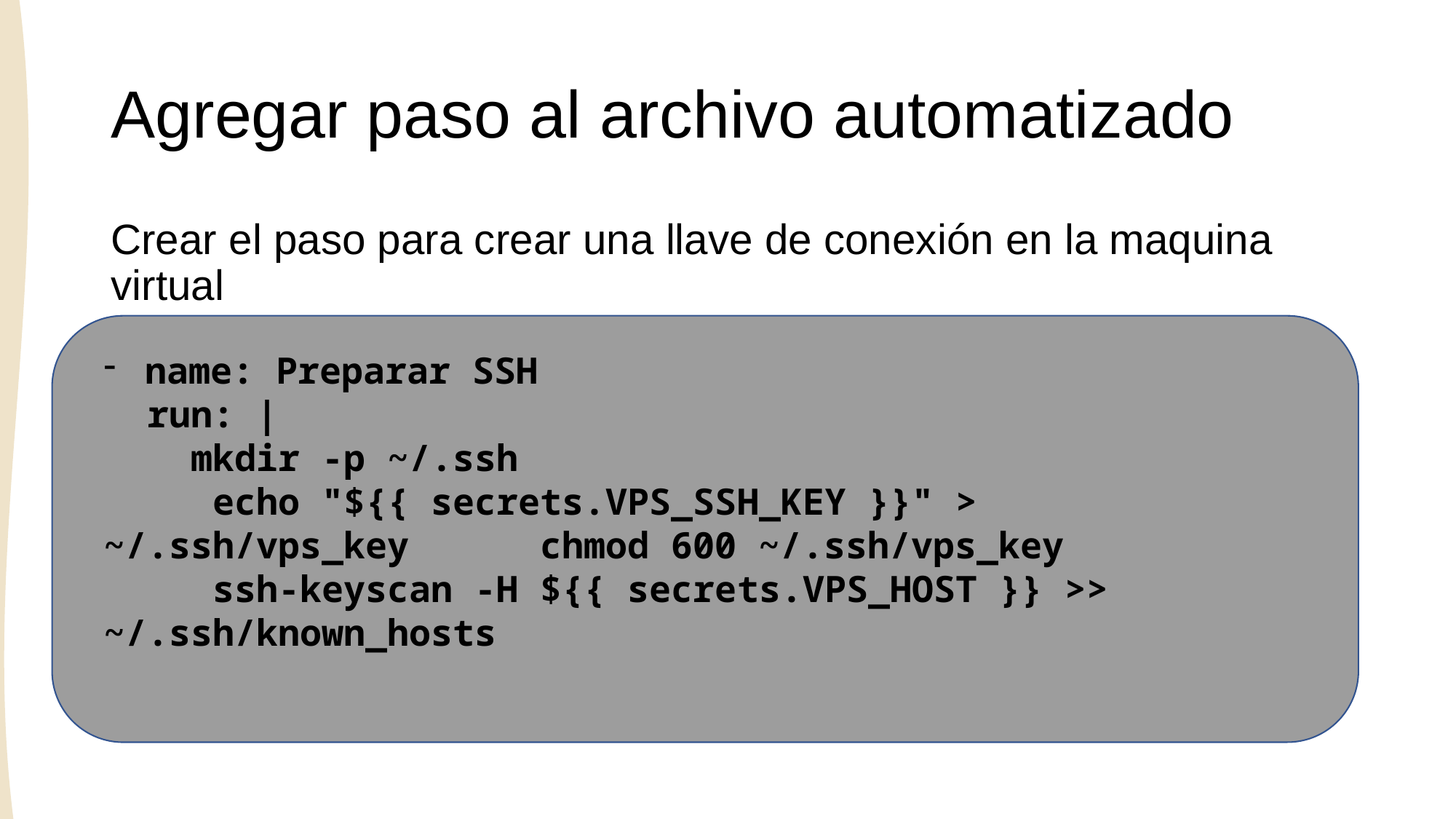

# Agregar paso al archivo automatizado
Crear el paso para crear una llave de conexión en la maquina virtual

name: Preparar SSH
  run: |
    mkdir -p ~/.ssh
	echo "${{ secrets.VPS_SSH_KEY }}" > ~/.ssh/vps_key    	chmod 600 ~/.ssh/vps_key
	ssh-keyscan -H ${{ secrets.VPS_HOST }} >> ~/.ssh/known_hosts